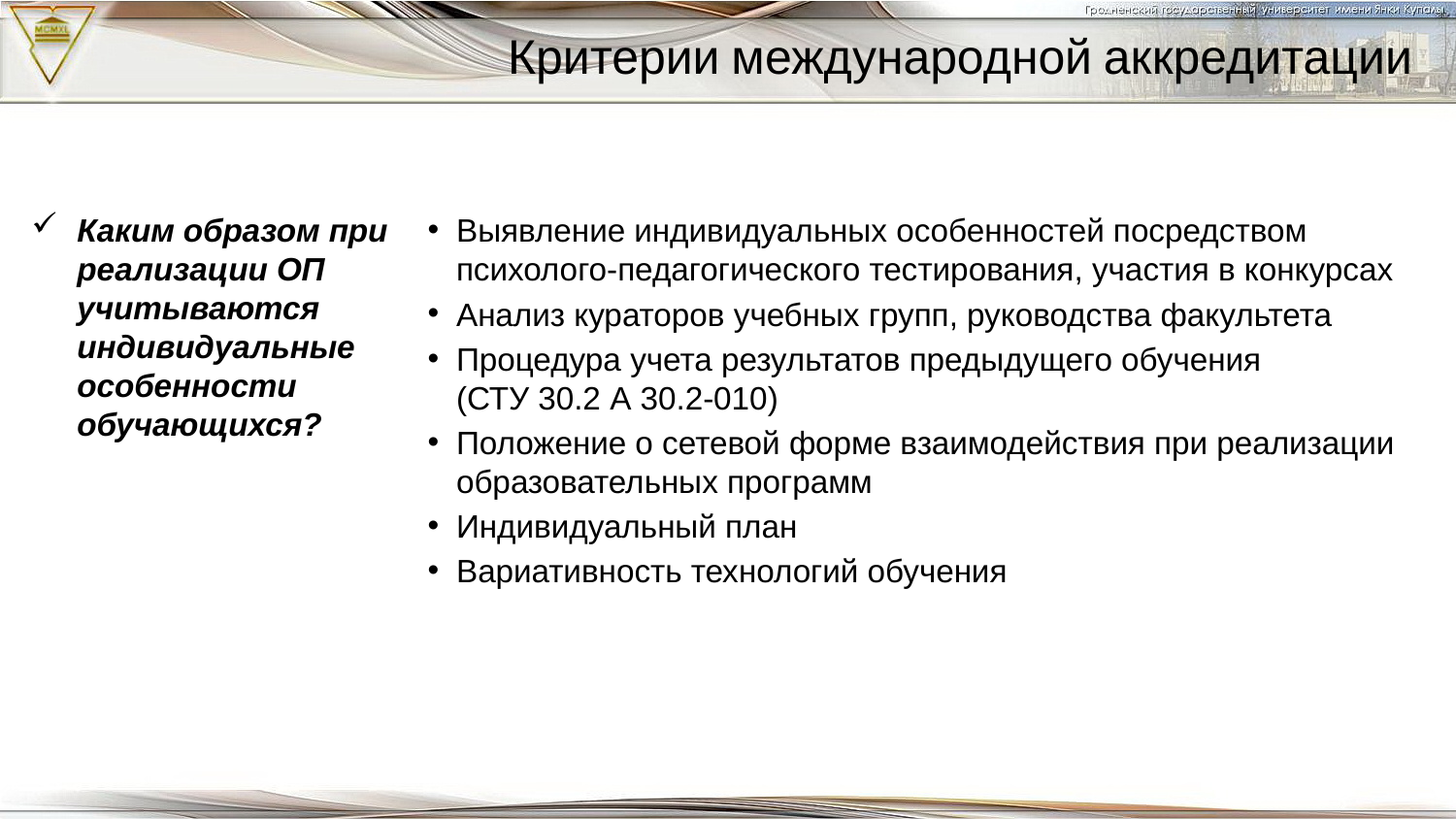

Критерии международной аккредитации
Каким образом при реализации ОП учитываются индивидуальные особенности обучающихся?
Выявление индивидуальных особенностей посредством психолого-педагогического тестирования, участия в конкурсах
Анализ кураторов учебных групп, руководства факультета
Процедура учета результатов предыдущего обучения
(СТУ 30.2 А 30.2-010)
Положение о сетевой форме взаимодействия при реализации образовательных программ
Индивидуальный план
Вариативность технологий обучения